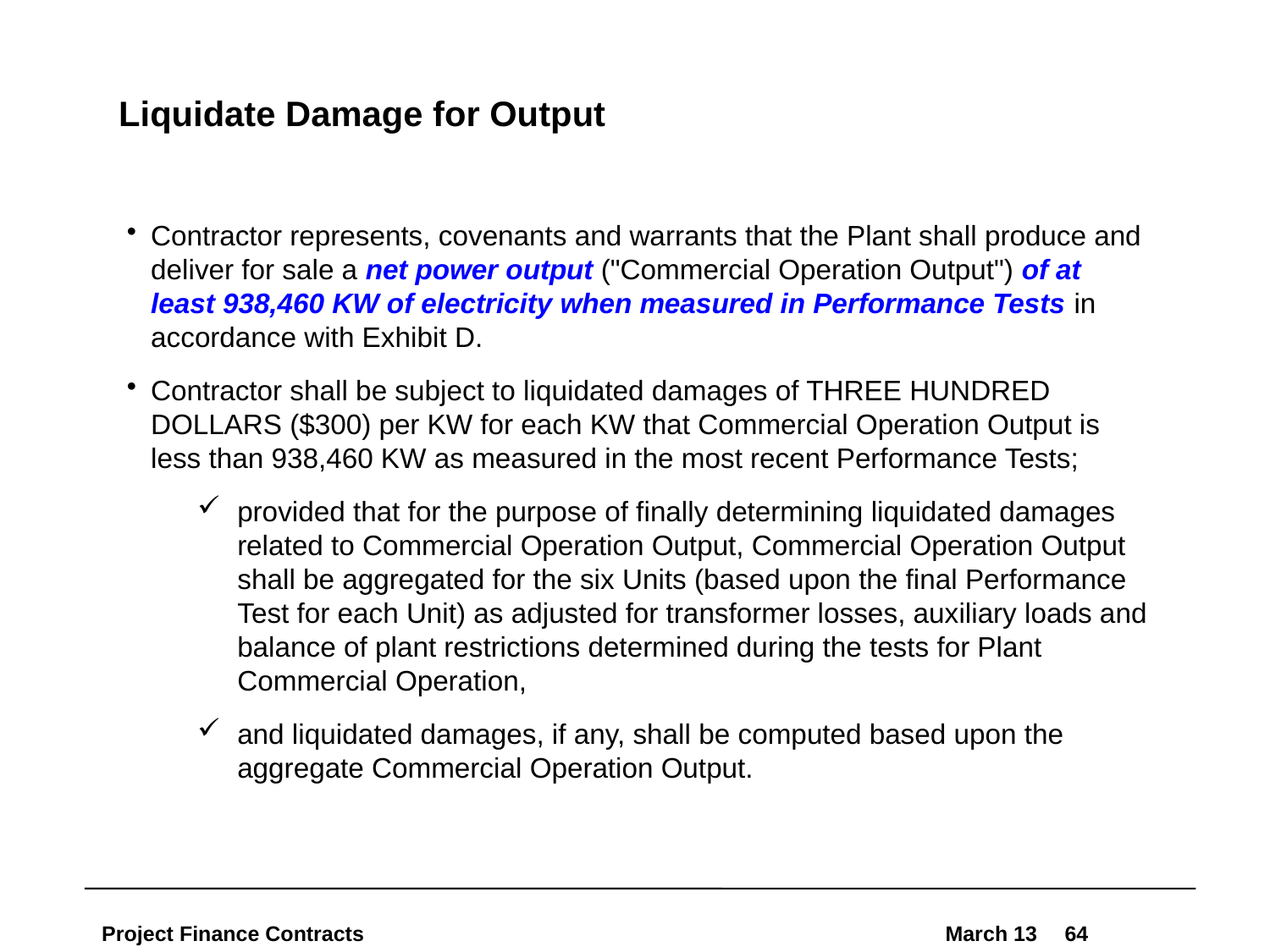

# Liquidate Damage for Output
Contractor represents, covenants and warrants that the Plant shall produce and deliver for sale a net power output ("Commercial Operation Output") of at least 938,460 KW of electricity when measured in Performance Tests in accordance with Exhibit D.
Contractor shall be subject to liquidated damages of THREE HUNDRED DOLLARS ($300) per KW for each KW that Commercial Operation Output is less than 938,460 KW as measured in the most recent Performance Tests;
provided that for the purpose of finally determining liquidated damages related to Commercial Operation Output, Commercial Operation Output shall be aggregated for the six Units (based upon the final Performance Test for each Unit) as adjusted for transformer losses, auxiliary loads and balance of plant restrictions determined during the tests for Plant Commercial Operation,
and liquidated damages, if any, shall be computed based upon the aggregate Commercial Operation Output.